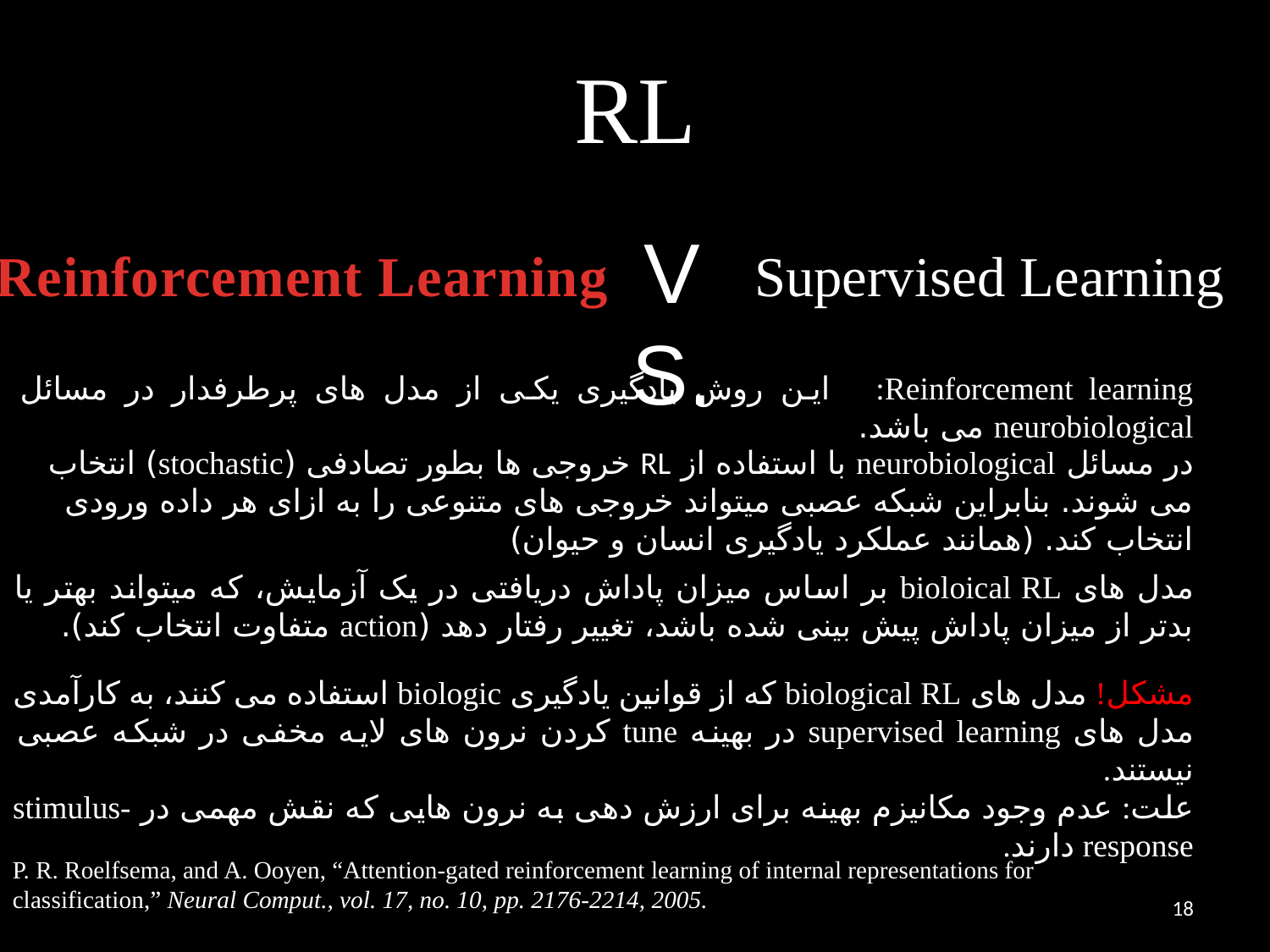

RL
VS.
Reinforcement Learning
Supervised Learning
Reinforcement learning:   این روش یادگیری یکی از مدل های پرطرفدار در مسائل neurobiological می باشد.
در مسائل neurobiological با استفاده از RL خروجی ها بطور تصادفی (stochastic) انتخاب می شوند. بنابراین شبکه عصبی میتواند خروجی های متنوعی را به ازای هر داده ورودی انتخاب کند. (همانند عملکرد یادگیری انسان و حیوان)
مدل های bioloical RL بر اساس میزان پاداش دریافتی در یک آزمایش، که میتواند بهتر یا بدتر از میزان پاداش پیش بینی شده باشد، تغییر رفتار دهد (action متفاوت انتخاب کند).
مشکل! مدل های biological RL که از قوانین یادگیری biologic استفاده می کنند، به کارآمدی مدل های supervised learning در بهینه tune کردن نرون های لایه مخفی در شبکه عصبی نیستند.
علت: عدم وجود مکانیزم بهینه برای ارزش دهی به نرون هایی که نقش مهمی در stimulus-response دارند.
P. R. Roelfsema, and A. Ooyen, “Attention-gated reinforcement learning of internal representations for classification,” Neural Comput., vol. 17, no. 10, pp. 2176-2214, 2005.
18